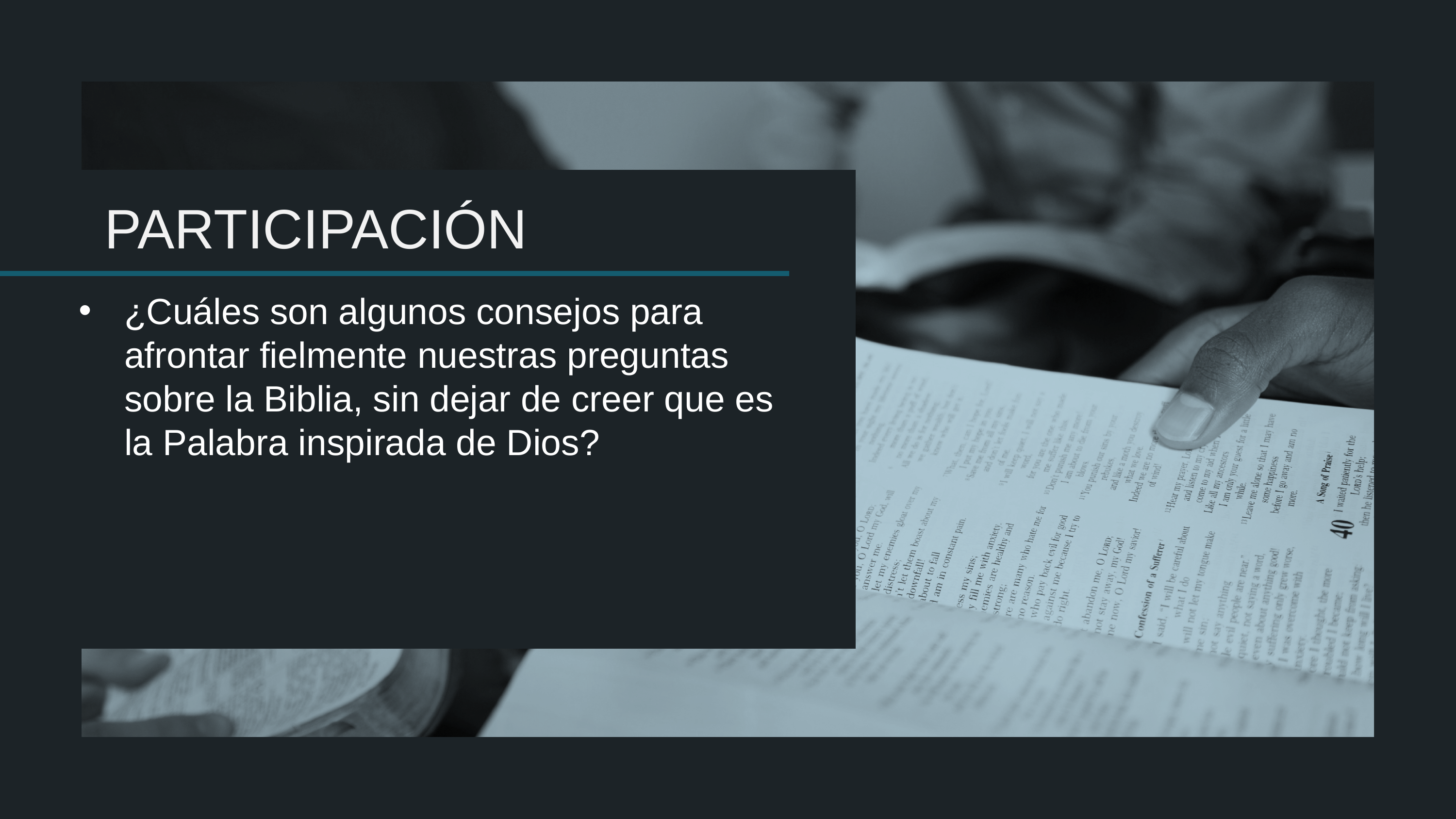

¿Cuáles son algunos consejos para afrontar fielmente nuestras preguntas sobre la Biblia, sin dejar de creer que es la Palabra inspirada de Dios?